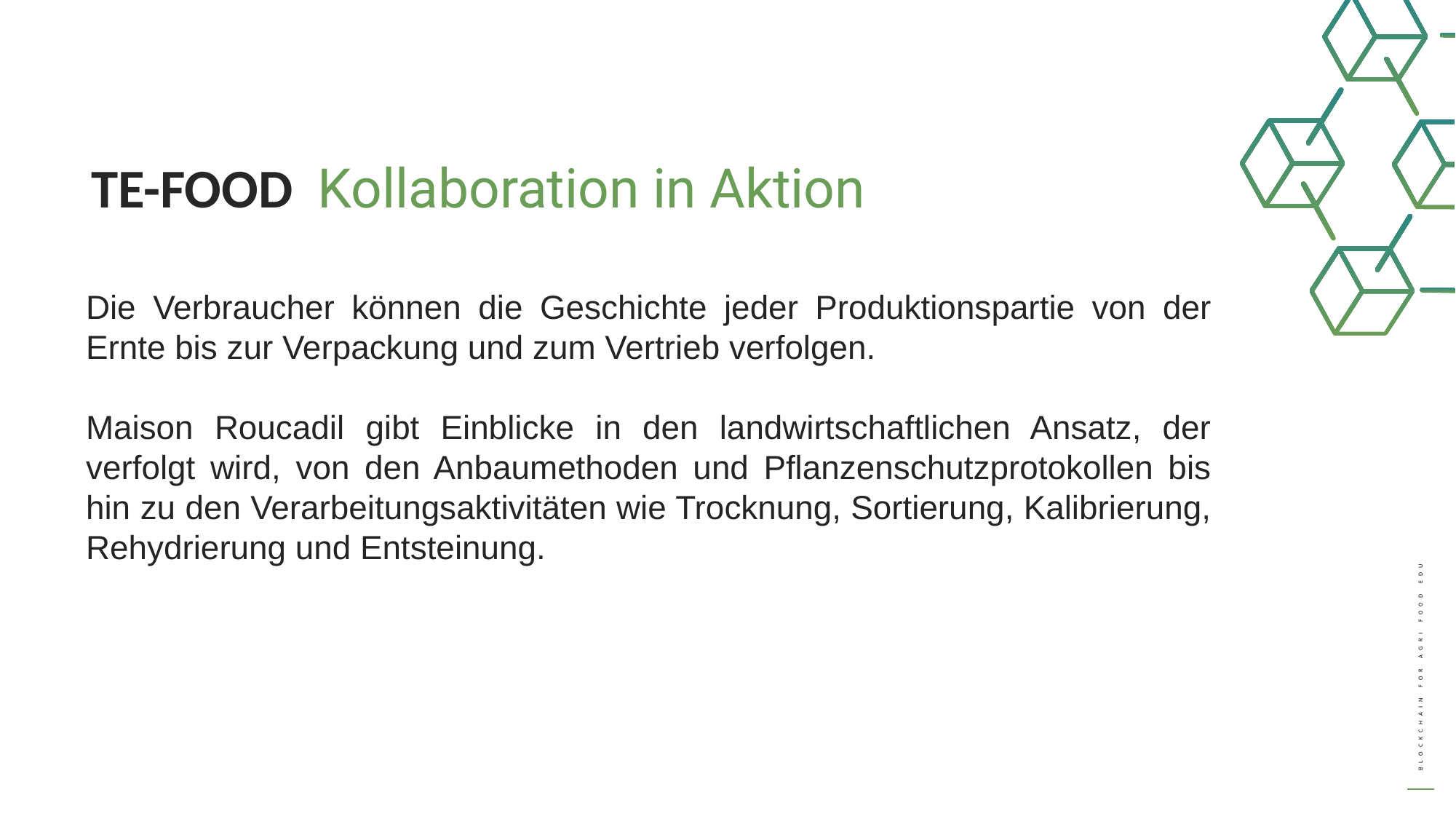

TE-FOOD  Kollaboration in Aktion

Die Verbraucher können die Geschichte jeder Produktionspartie von der Ernte bis zur Verpackung und zum Vertrieb verfolgen.

Maison Roucadil gibt Einblicke in den landwirtschaftlichen Ansatz, der verfolgt wird, von den Anbaumethoden und Pflanzenschutzprotokollen bis hin zu den Verarbeitungsaktivitäten wie Trocknung, Sortierung, Kalibrierung, Rehydrierung und Entsteinung.